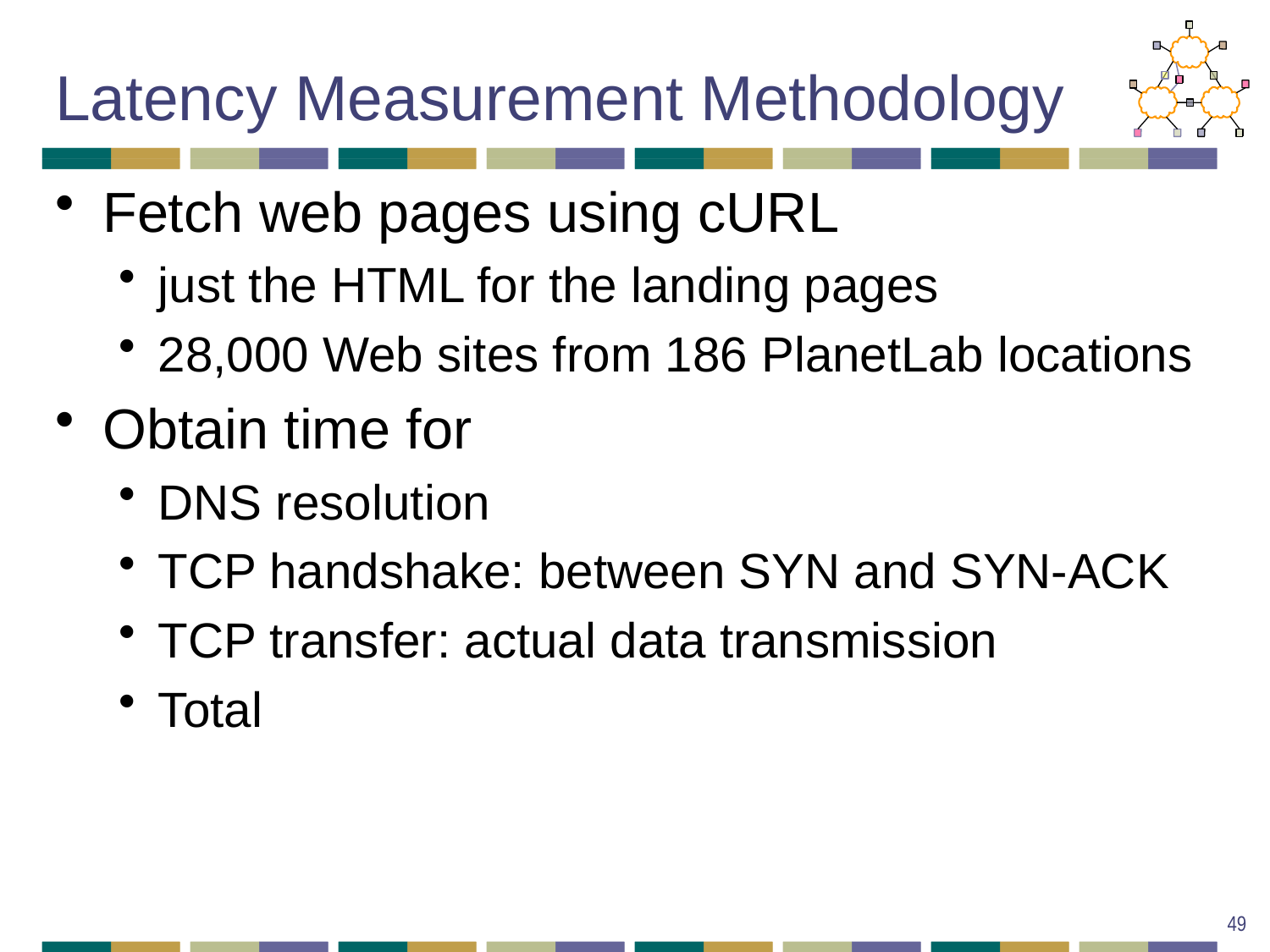

# Latency Measurement Methodology
Fetch web pages using cURL
just the HTML for the landing pages
28,000 Web sites from 186 PlanetLab locations
Obtain time for
DNS resolution
TCP handshake: between SYN and SYN-ACK
TCP transfer: actual data transmission
Total
49